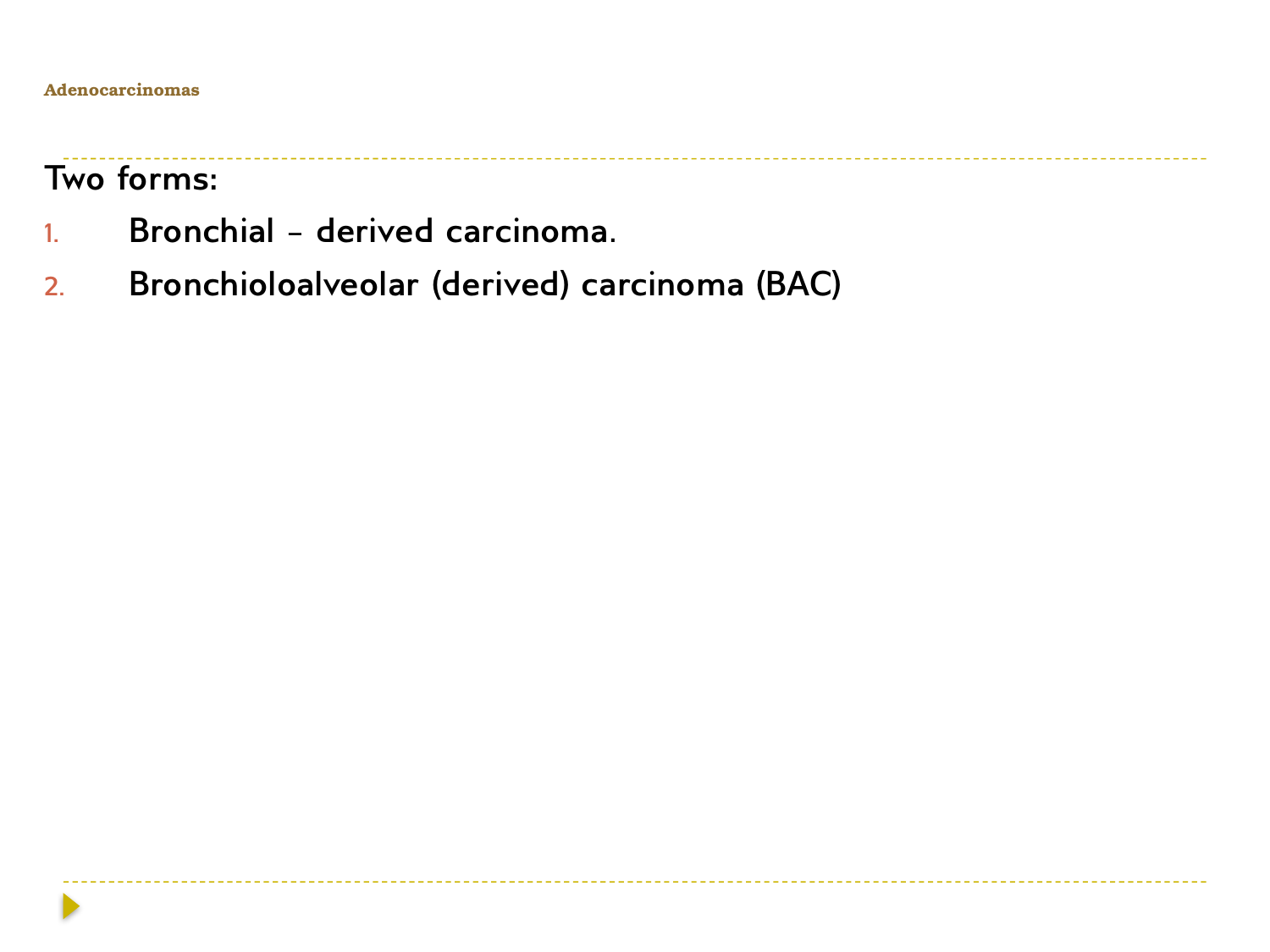

# Adenocarcinomas
Two forms:
Bronchial – derived carcinoma.
Bronchioloalveolar (derived) carcinoma (BAC)